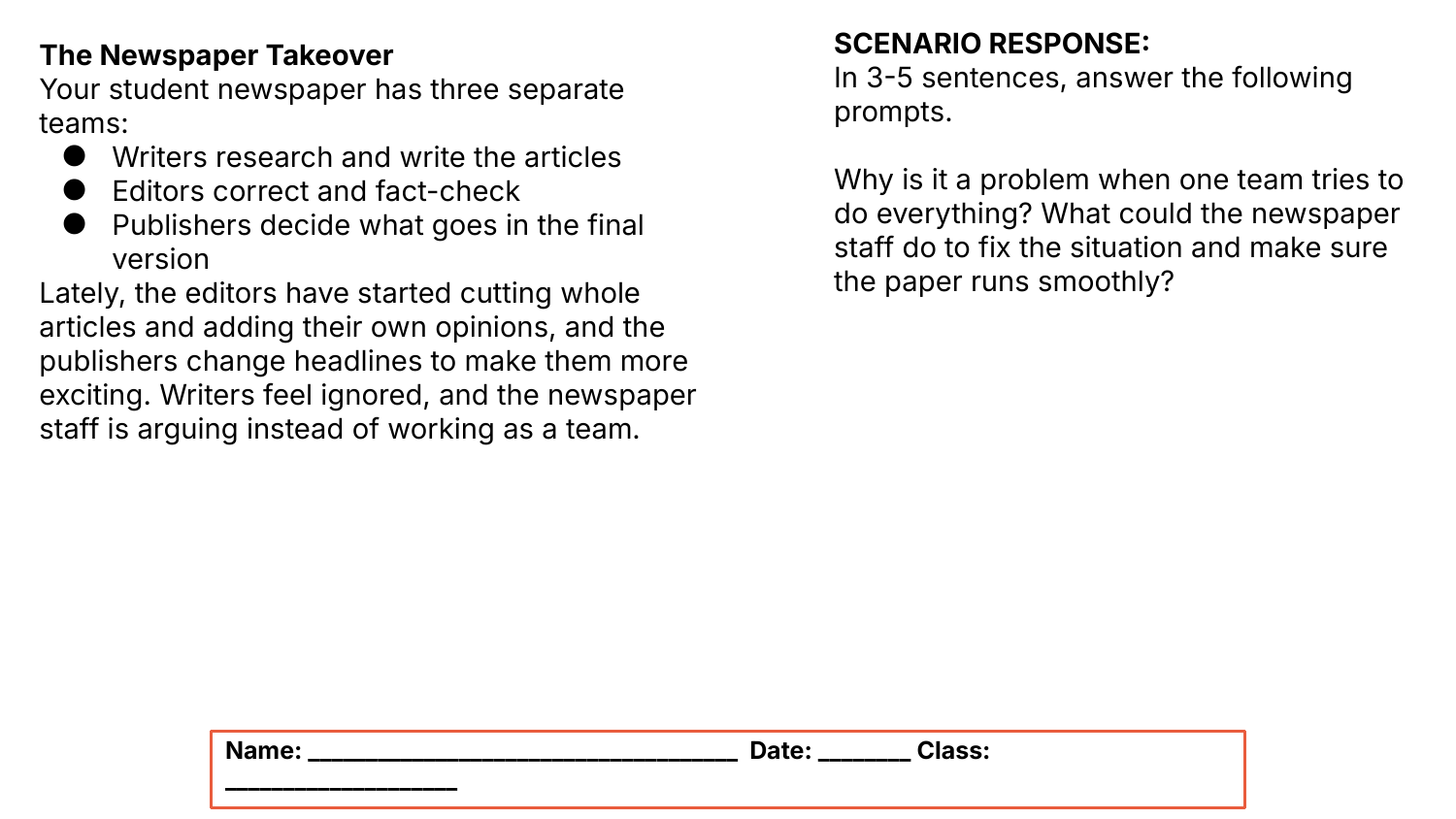

SCENARIO RESPONSE:
In 3-5 sentences, answer the following prompts.

Why is it a problem when one team tries to do everything? What could the newspaper staff do to fix the situation and make sure the paper runs smoothly?

The Newspaper Takeover
Your student newspaper has three separate teams:
Writers research and write the articles
Editors correct and fact-check
Publishers decide what goes in the final version
Lately, the editors have started cutting whole articles and adding their own opinions, and the publishers change headlines to make them more exciting. Writers feel ignored, and the newspaper staff is arguing instead of working as a team.

Name: _____________________________________  Date: ________ Class: ____________________